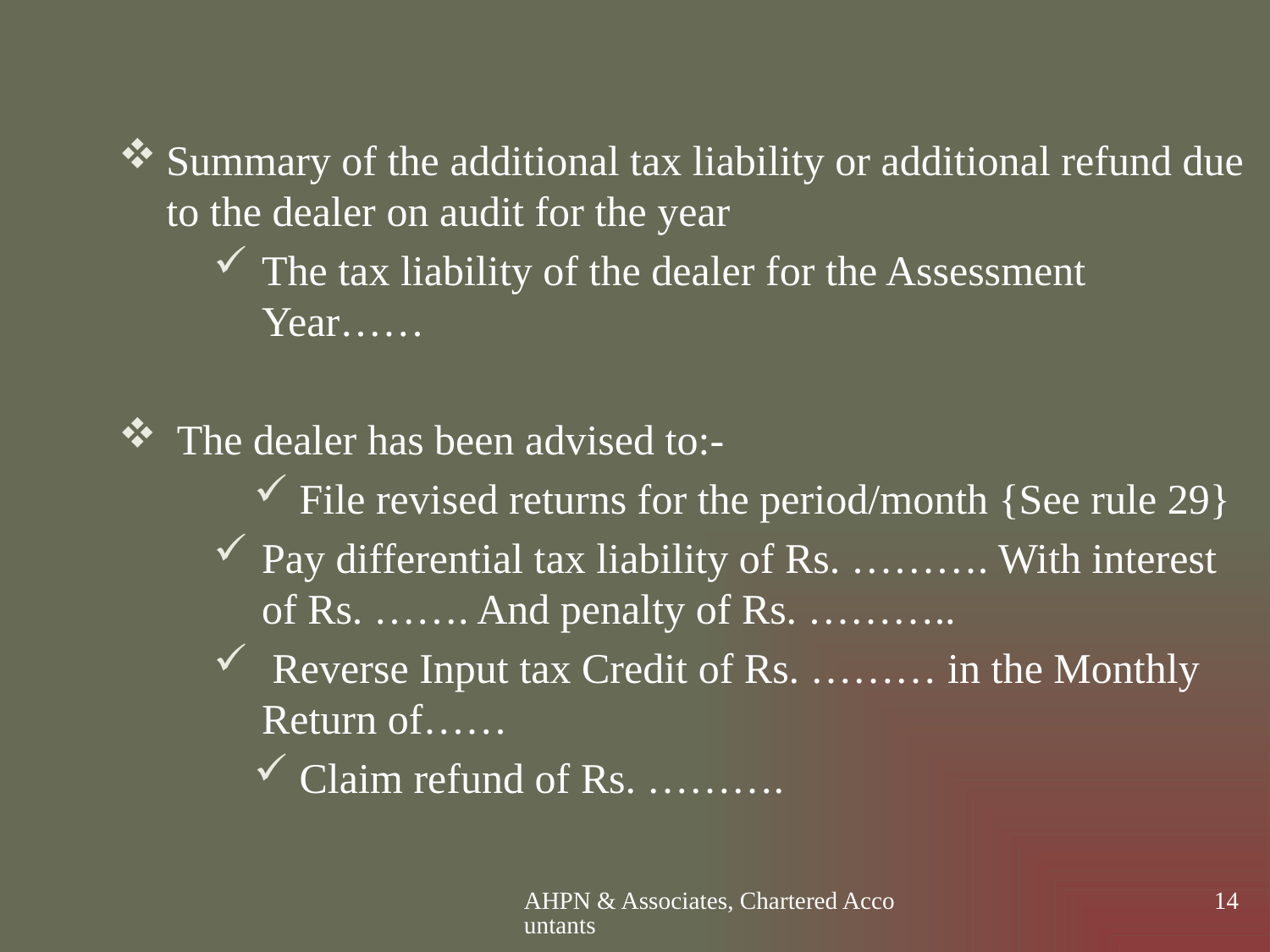

Summary of the additional tax liability or additional refund due to the dealer on audit for the year
The tax liability of the dealer for the Assessment Year……

 The dealer has been advised to:-
 File revised returns for the period/month {See rule 29}
Pay differential tax liability of Rs. ………. With interest of Rs. ……. And penalty of Rs. ………..
 Reverse Input tax Credit of Rs. ……… in the Monthly Return of……
 Claim refund of Rs. ……….
AHPN & Associates, Chartered Accountants
14